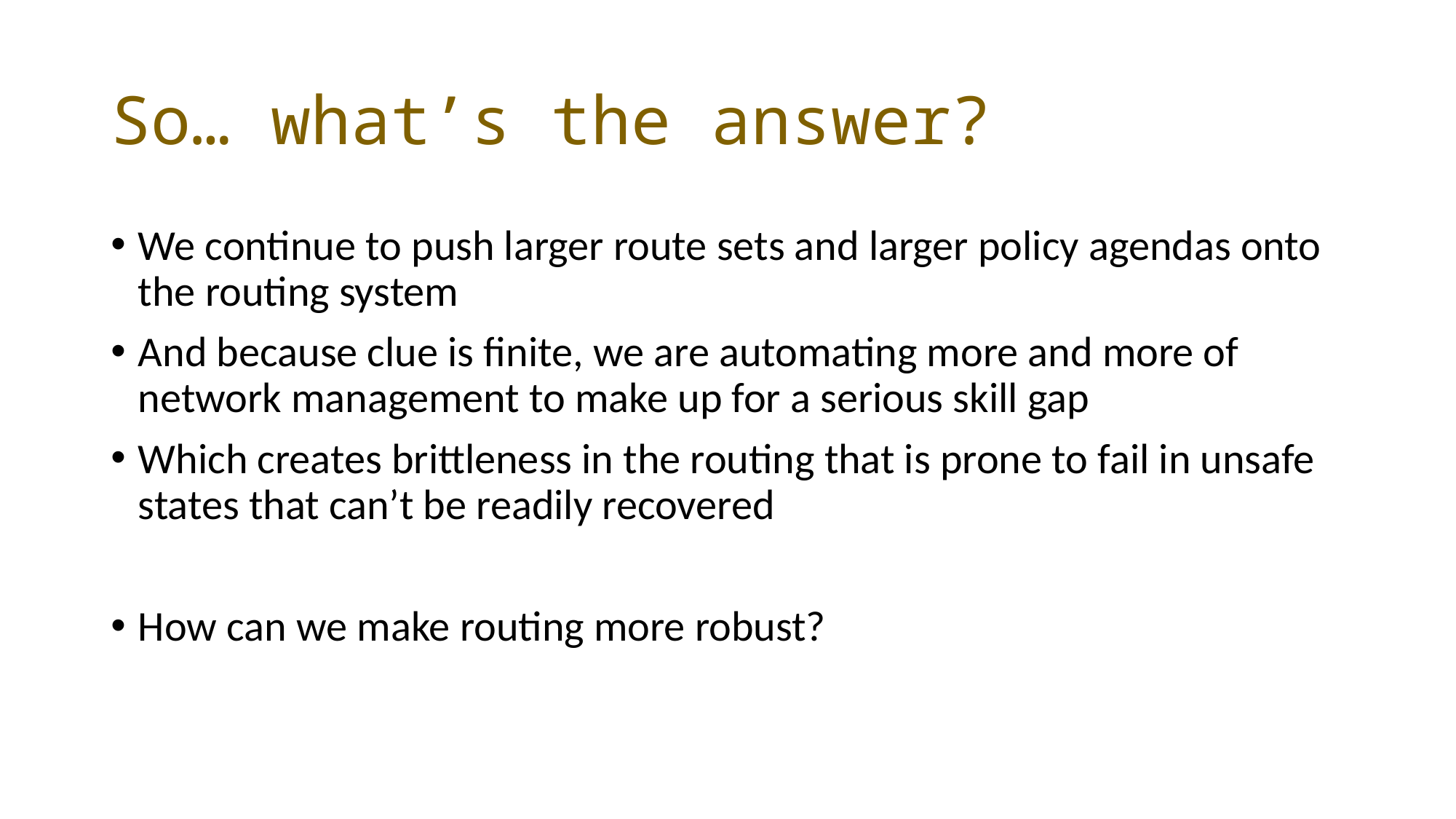

# So… what’s the answer?
We continue to push larger route sets and larger policy agendas onto the routing system
And because clue is finite, we are automating more and more of network management to make up for a serious skill gap
Which creates brittleness in the routing that is prone to fail in unsafe states that can’t be readily recovered

How can we make routing more robust?